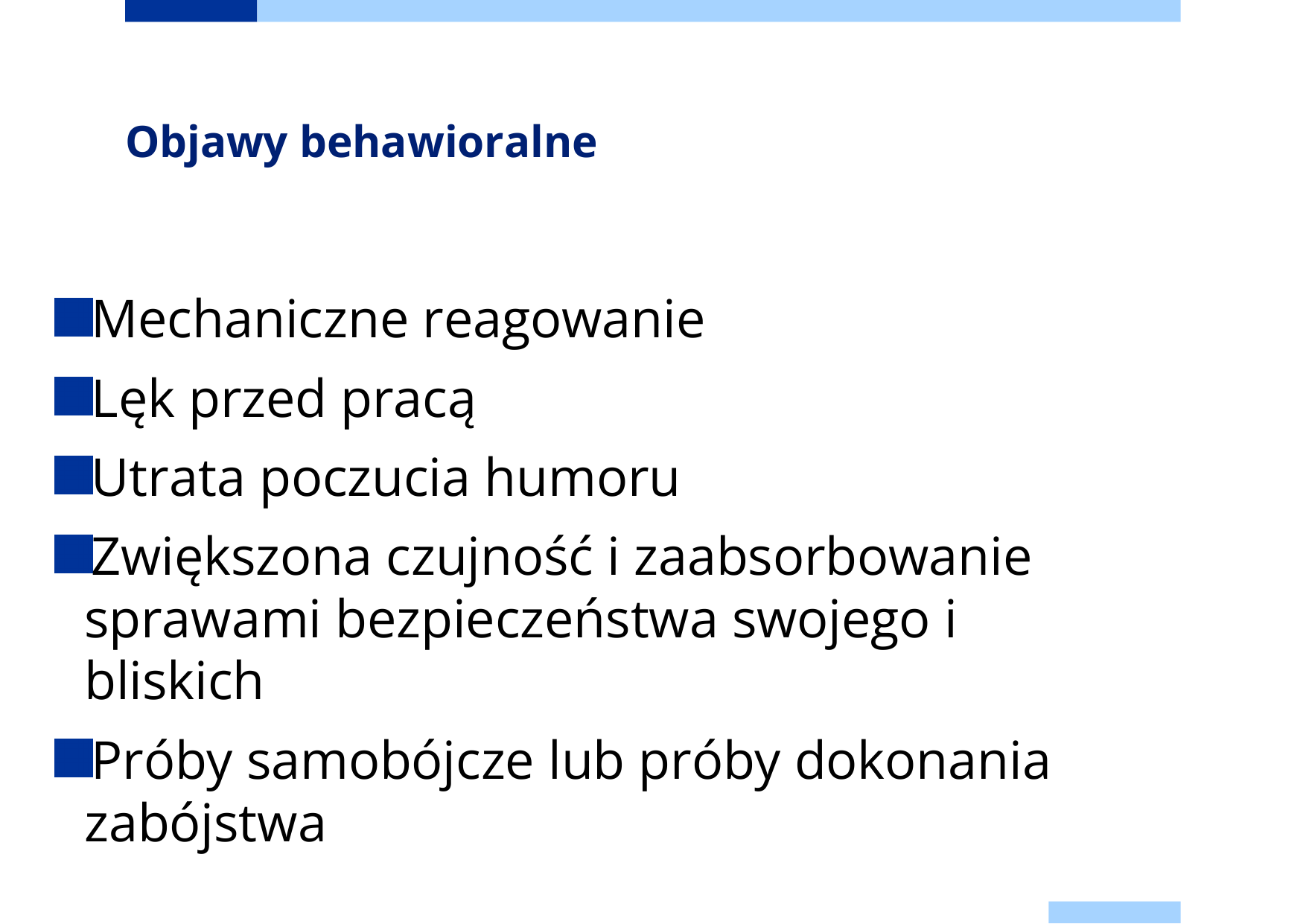

# Objawy behawioralne
Mechaniczne reagowanie
Lęk przed pracą
Utrata poczucia humoru
Zwiększona czujność i zaabsorbowanie sprawami bezpieczeństwa swojego i bliskich
Próby samobójcze lub próby dokonania zabójstwa